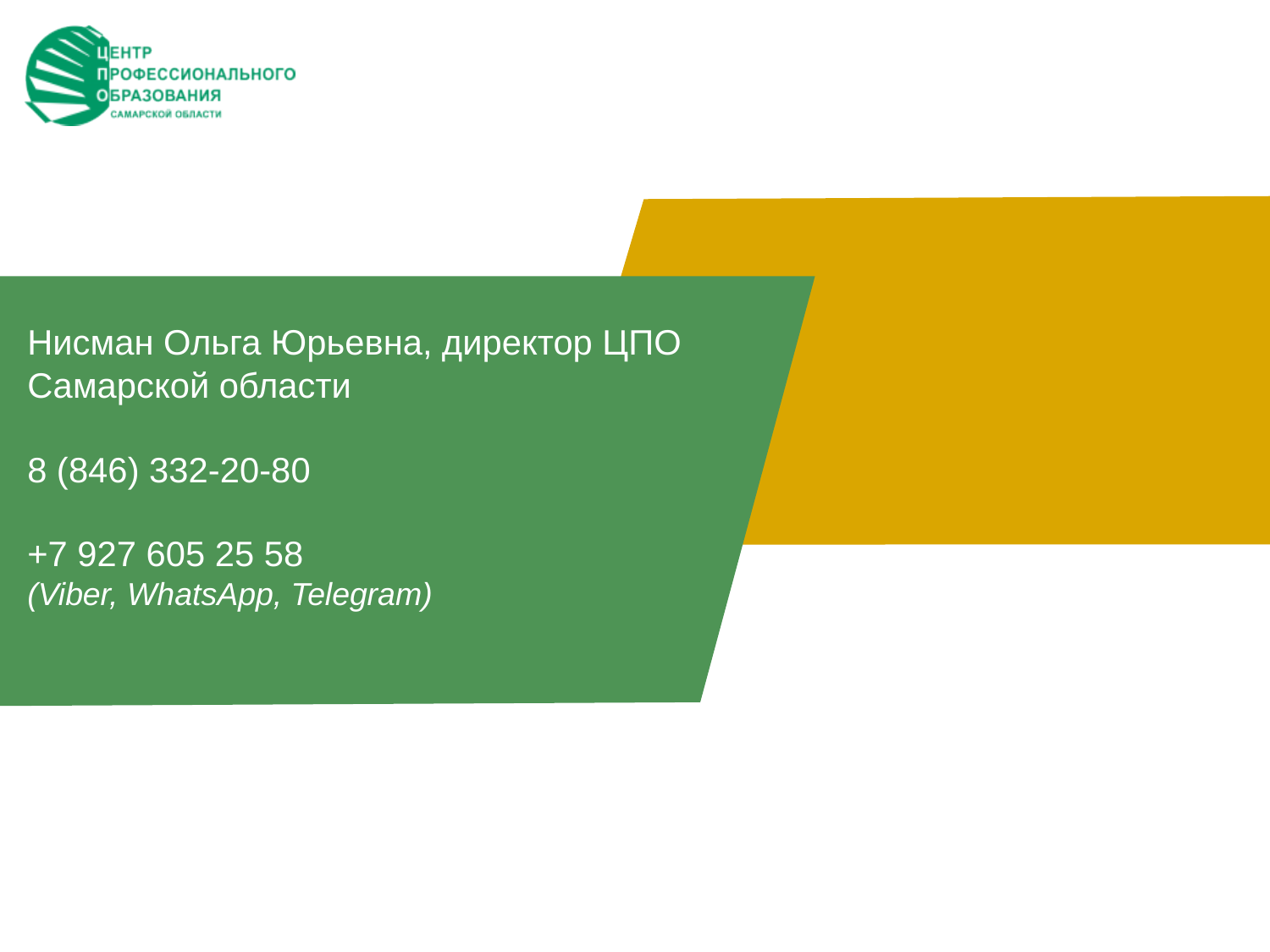

Нисман Ольга Юрьевна, директор ЦПО
Самарской области

8 (846) 332-20-80

+7 927 605 25 58
(Viber, WhatsApp, Telegram)